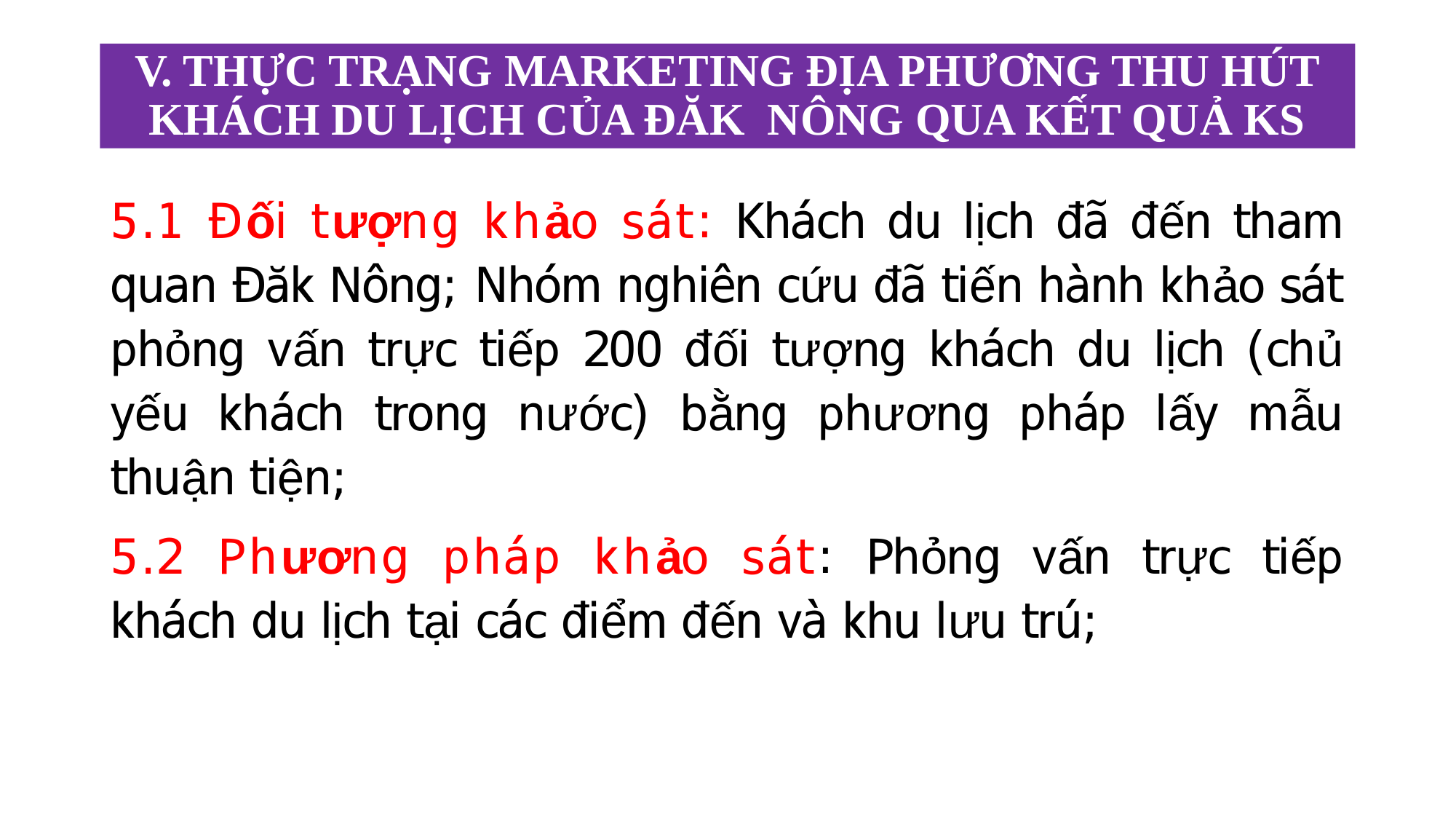

# V. THỰC TRẠNG MARKETING ĐỊA PHƯƠNG THU HÚT KHÁCH DU LỊCH CỦA ĐĂK  NÔNG QUA KẾT QUẢ KS
5.1 Đối tượng khảo sát: Khách du lịch đã đến tham quan Đăk Nông; Nhóm nghiên cứu đã tiến hành khảo sát phỏng vấn trực tiếp 200 đối tượng khách du lịch (chủ yếu khách trong nước) bằng phương pháp lấy mẫu thuận tiện;
5.2 Phương pháp khảo sát: Phỏng vấn trực tiếp khách du lịch tại các điểm đến và khu lưu trú;